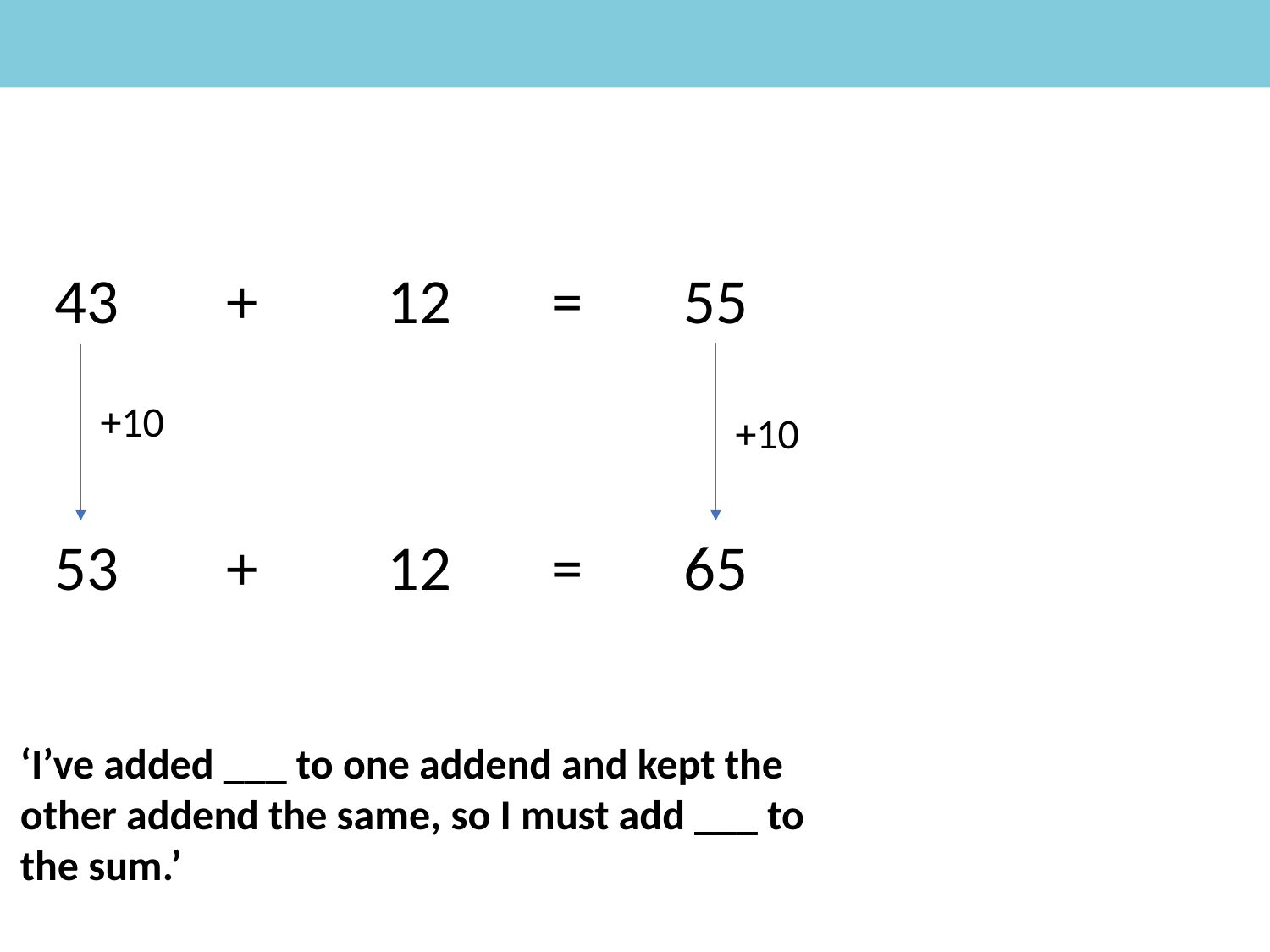

12
=
55
+
43
+10
+10
12
=
65
+
53
‘I’ve added ___ to one addend and kept the other addend the same, so I must add ___ to the sum.’